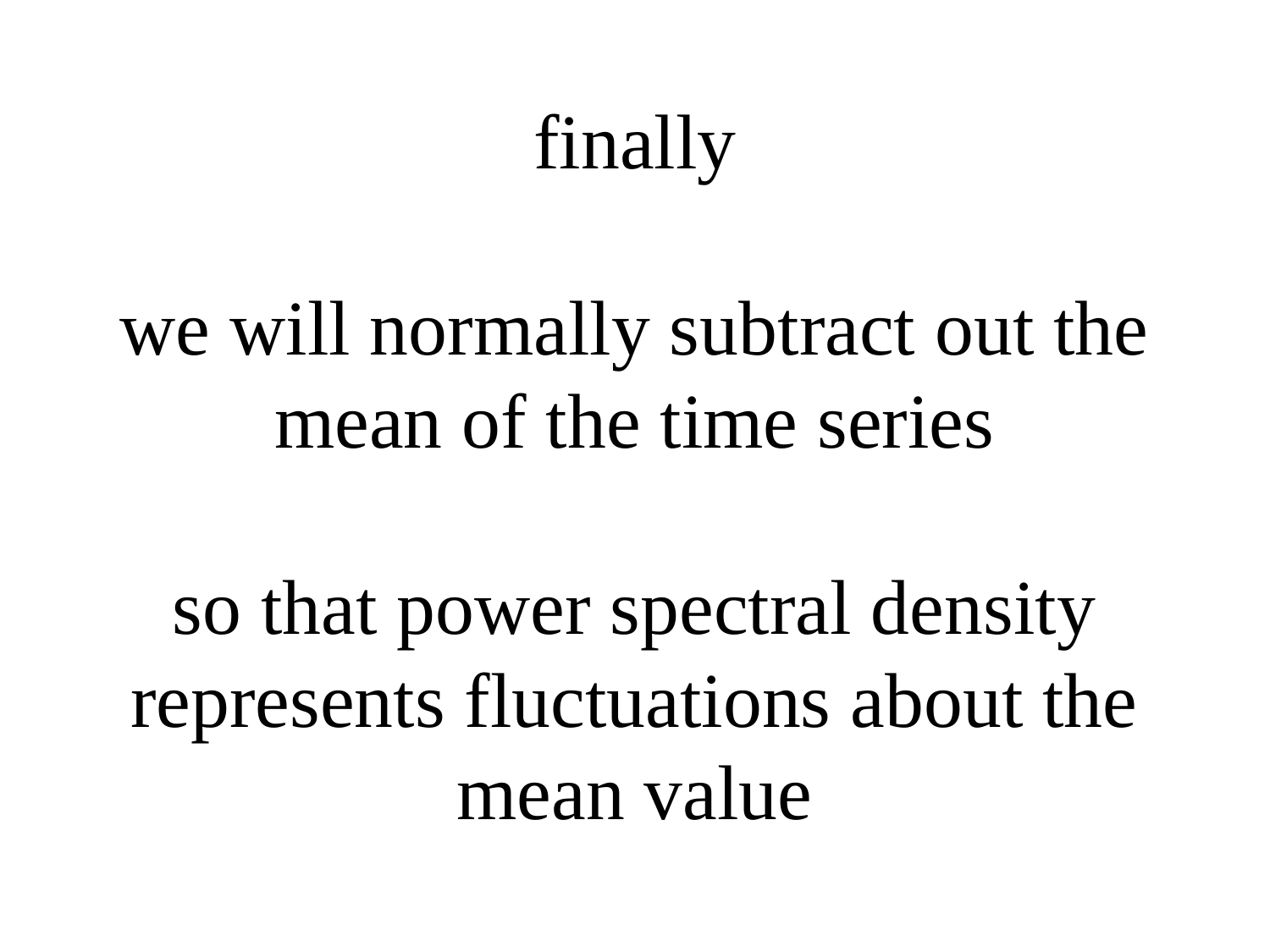

# finally we will normally subtract out the mean of the time series so that power spectral density represents fluctuations about the mean value